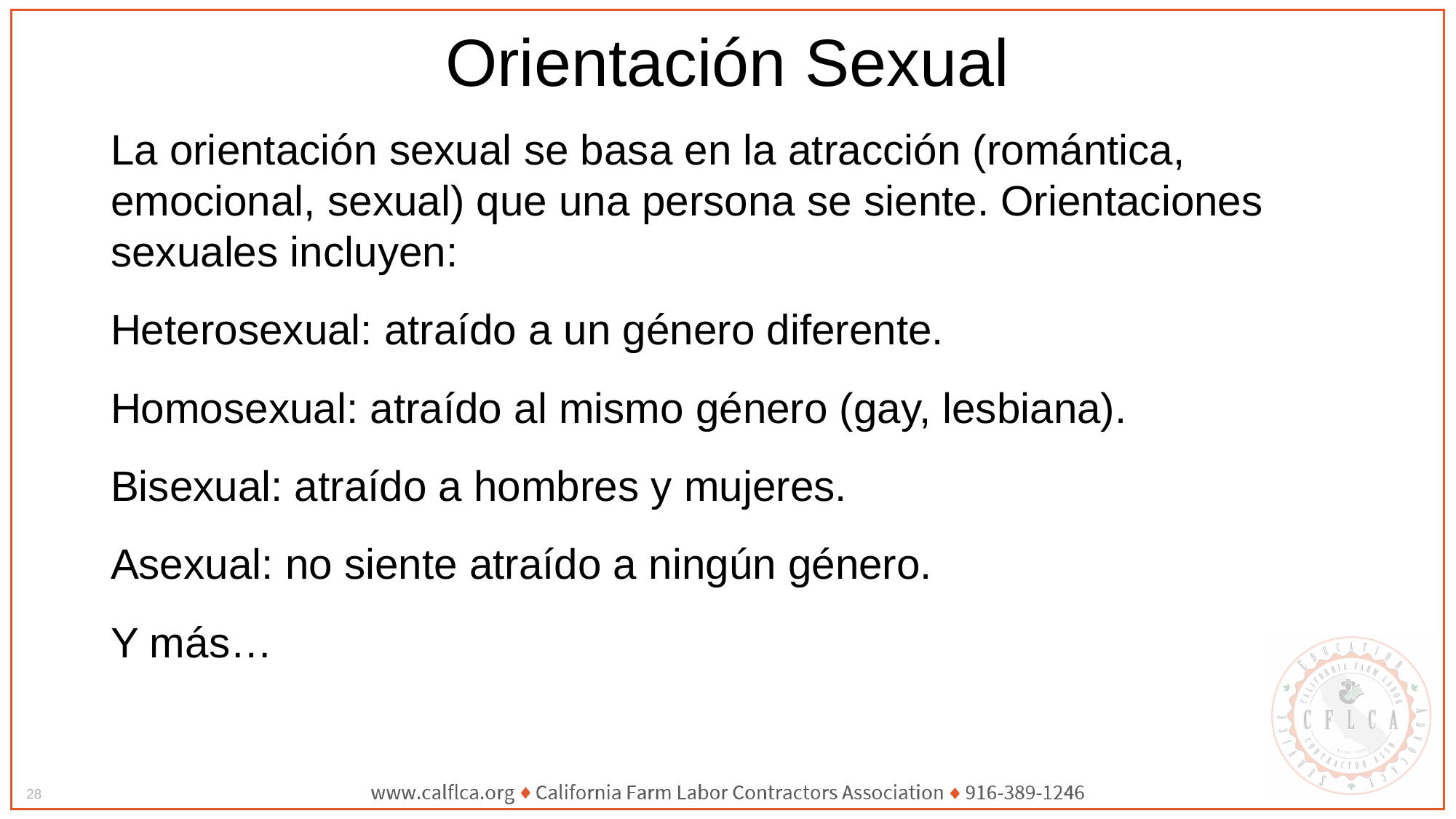

Orientación Sexual
La orientación sexual se basa en la atracción (romántica, emocional, sexual) que una persona se siente. Orientaciones sexuales incluyen:
Heterosexual: atraído a un género diferente.
Homosexual: atraído al mismo género (gay, lesbiana).
Bisexual: atraído a hombres y mujeres.
Asexual: no siente atraído a ningún género.
Y más…
28